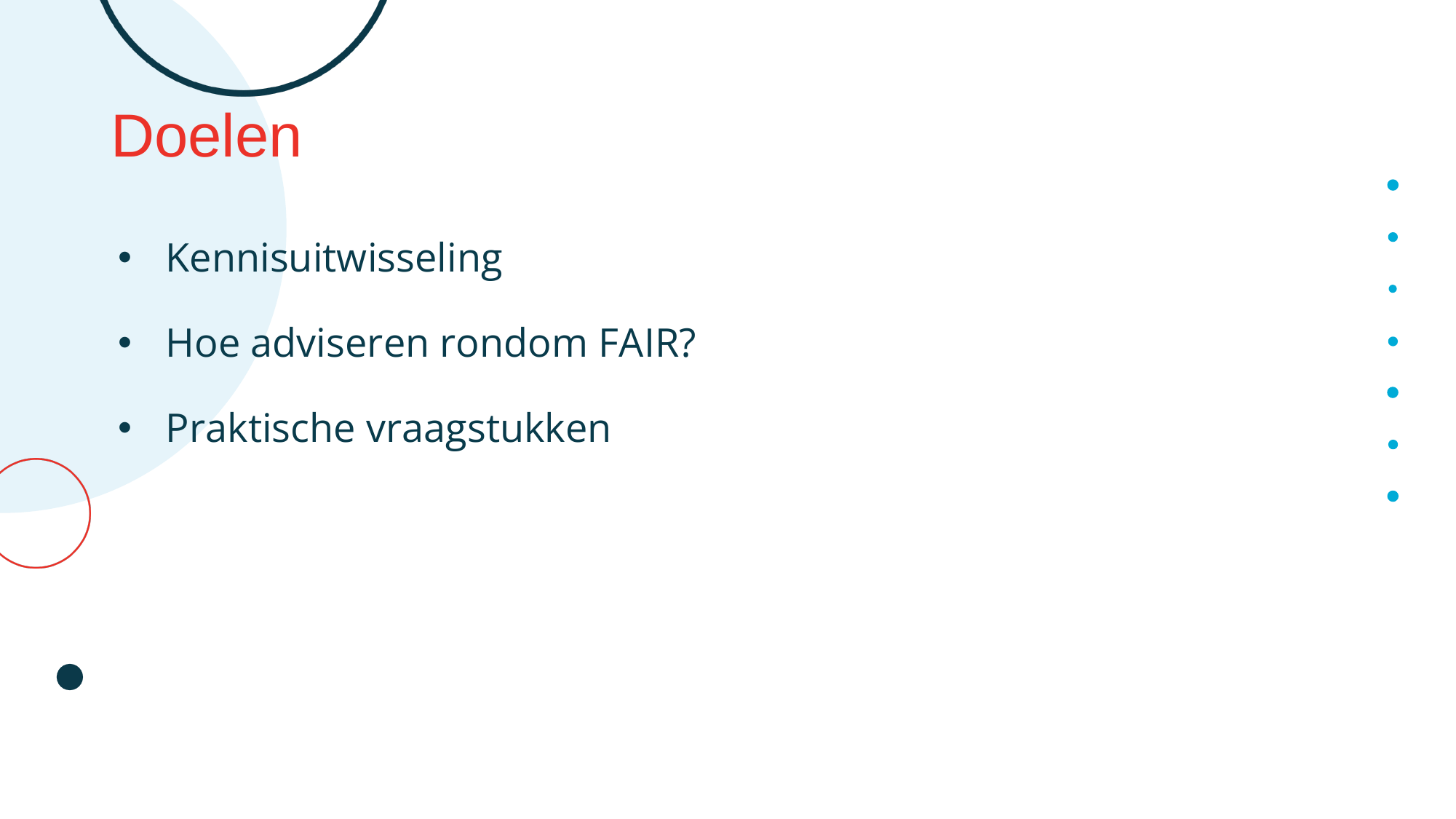

# Doelen
Kennisuitwisseling

Hoe adviseren rondom FAIR?

Praktische vraagstukken